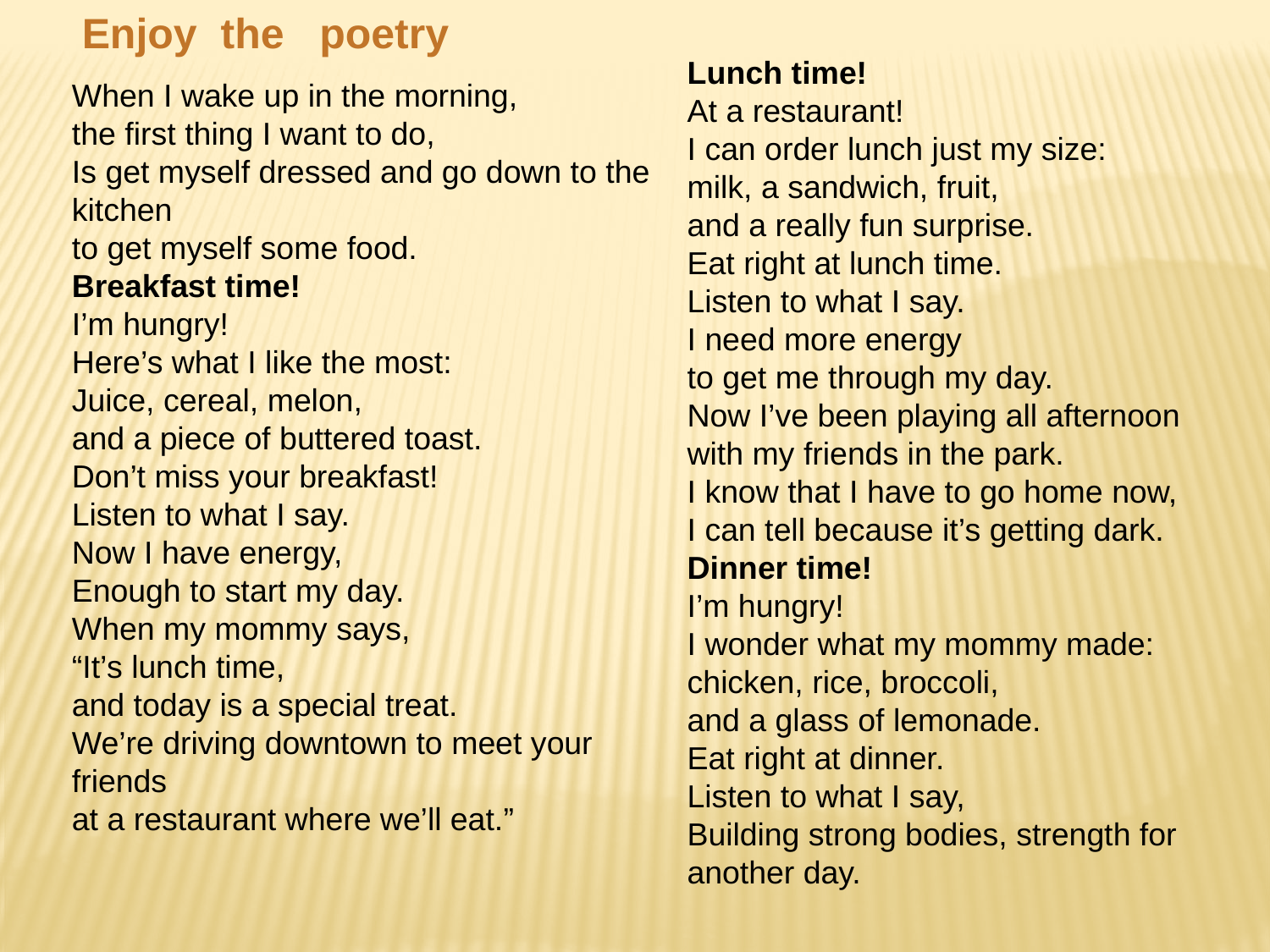

Enjoy  the   poetry
Lunch time! 
At a restaurant!
I can order lunch just my size: 
milk, a sandwich, fruit, 
and a really fun surprise.
Eat right at lunch time.
Listen to what I say.
I need more energy
to get me through my day.
Now I’ve been playing all afternoon 
with my friends in the park.
I know that I have to go home now, 
I can tell because it’s getting dark.
Dinner time! 
I’m hungry! 
I wonder what my mommy made: 
chicken, rice, broccoli, 
and a glass of lemonade.
Eat right at dinner.
Listen to what I say,
Building strong bodies, strength for another day.
When I wake up in the morning, 
the first thing I want to do,
Is get myself dressed and go down to the kitchen 
to get myself some food.
Breakfast time! 
I’m hungry! 
Here’s what I like the most: 
Juice, cereal, melon,
and a piece of buttered toast.
Don’t miss your breakfast!
Listen to what I say.
Now I have energy, 
Enough to start my day.
When my mommy says, 
“It’s lunch time, 
and today is a special treat.
We’re driving downtown to meet your friends
at a restaurant where we’ll eat.”